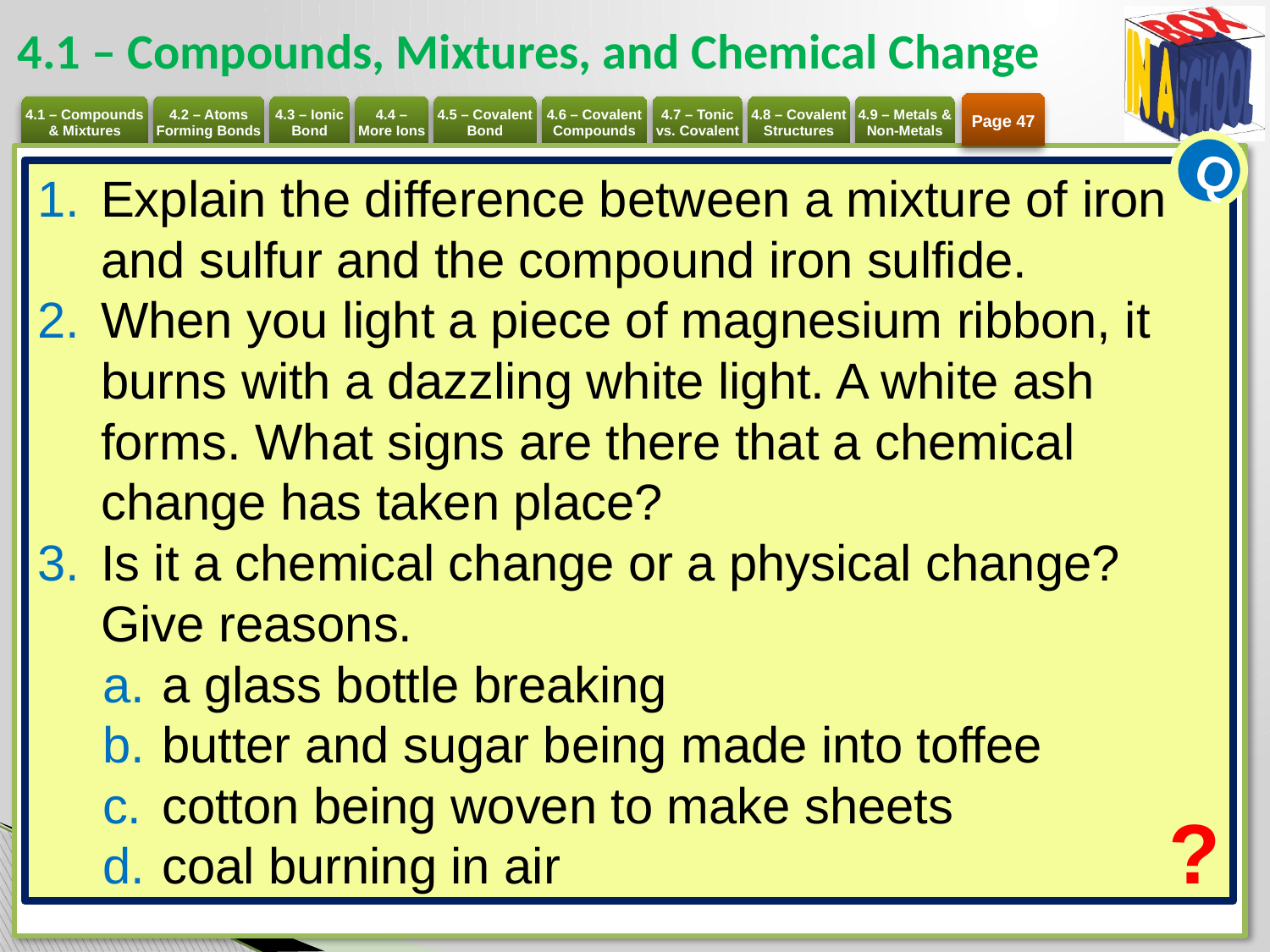

# 4.1 – Compounds, Mixtures, and Chemical Change
Page 47
Q
Explain the difference between a mixture of iron and sulfur and the compound iron sulfide.
When you light a piece of magnesium ribbon, it burns with a dazzling white light. A white ash forms. What signs are there that a chemical change has taken place?
Is it a chemical change or a physical change? Give reasons.
a glass bottle breaking
butter and sugar being made into toffee
cotton being woven to make sheets
coal burning in air
?